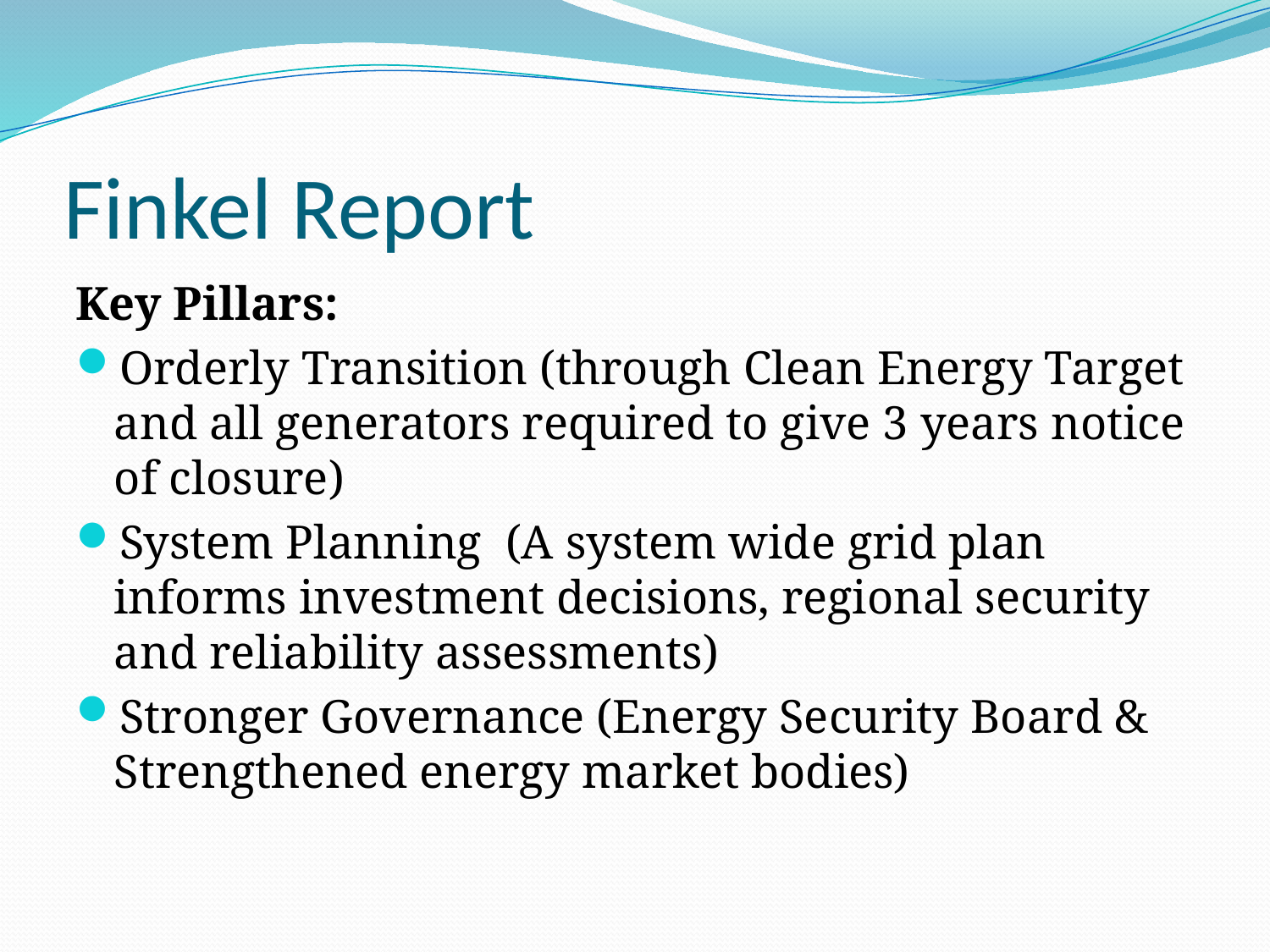

# Finkel Report
Key Pillars:
Orderly Transition (through Clean Energy Target and all generators required to give 3 years notice of closure)
System Planning  (A system wide grid plan informs investment decisions, regional security and reliability assessments)
Stronger Governance (Energy Security Board & Strengthened energy market bodies)